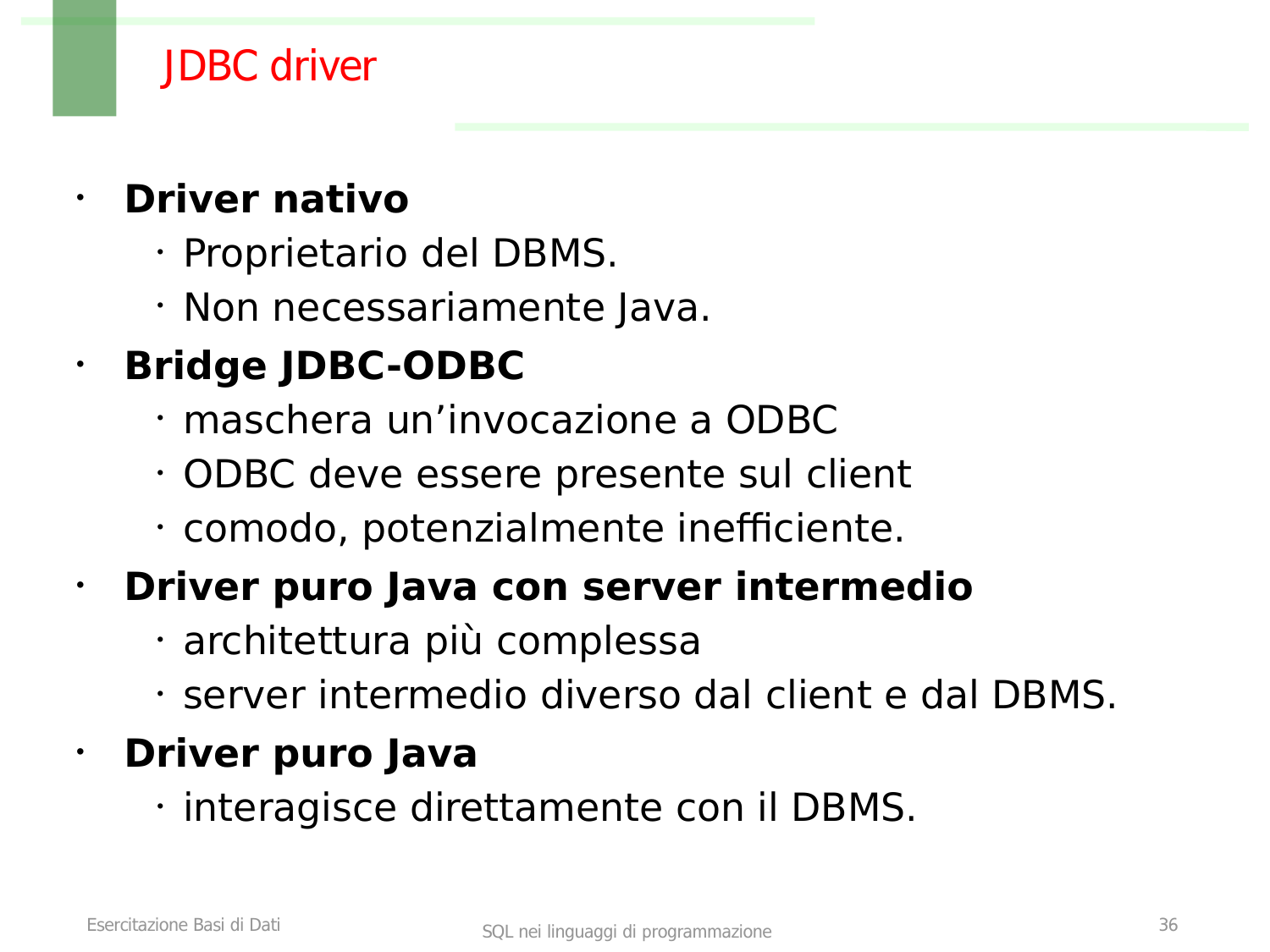

# JDBC driver
Driver nativo
Proprietario del DBMS.
Non necessariamente Java.
Bridge JDBC-ODBC
maschera un’invocazione a ODBC
ODBC deve essere presente sul client
comodo, potenzialmente inefficiente.
Driver puro Java con server intermedio
architettura più complessa
server intermedio diverso dal client e dal DBMS.
Driver puro Java
interagisce direttamente con il DBMS.
SQL nei linguaggi di programmazione